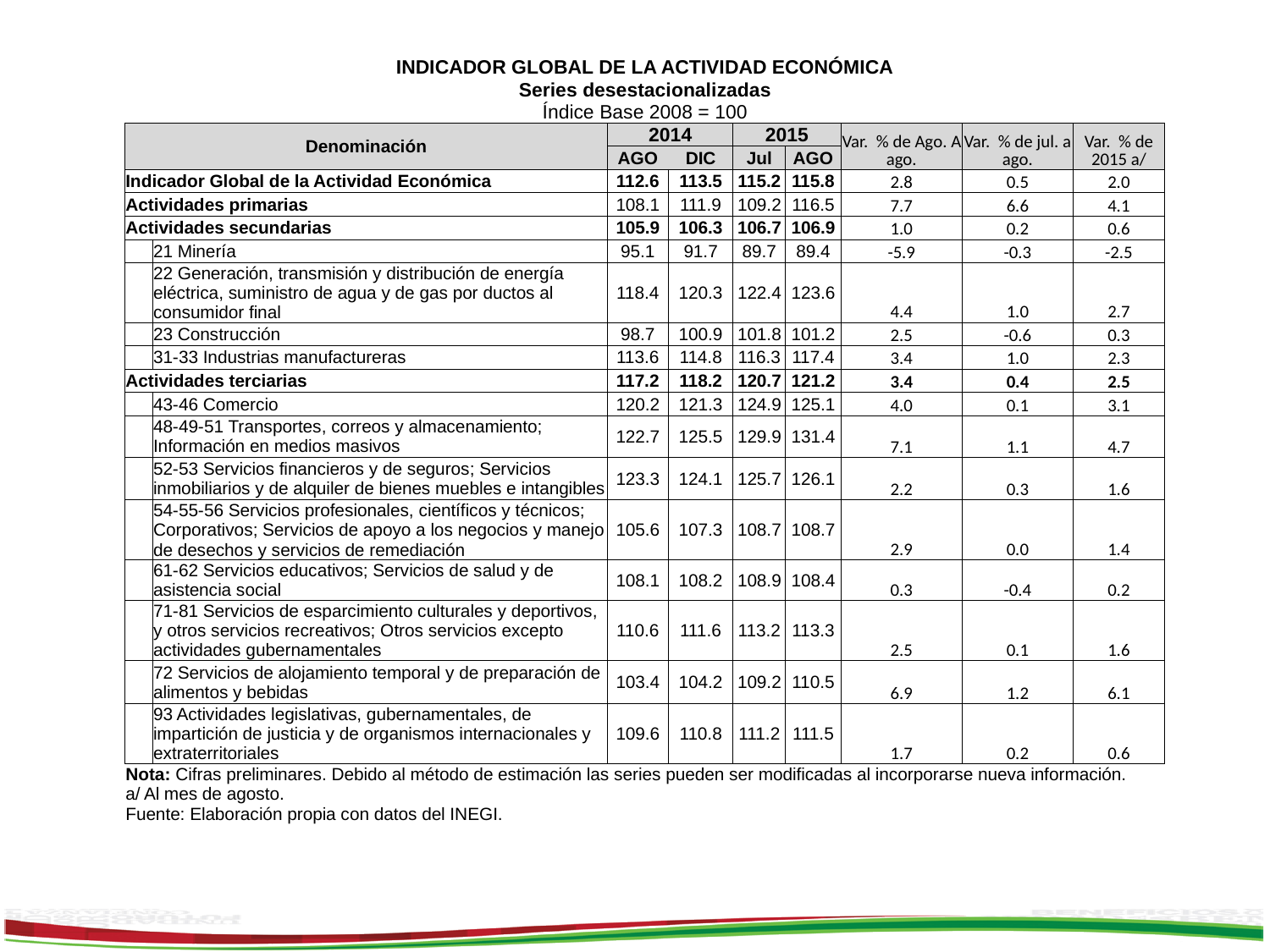

| INDICADOR GLOBAL DE LA ACTIVIDAD ECONÓMICA |  |  |  |  |  |  |  |  |
| --- | --- | --- | --- | --- | --- | --- | --- | --- |
| Series desestacionalizadas |  |  |  |  |  |  |  |  |
| Índice Base 2008 = 100 |  |  |  |  |  |  |  |  |
| Denominación |  | 2014 |  | 2015 |  | Var. % de Ago. A ago. | Var. % de jul. a ago. | Var. % de 2015 a/ |
|  |  | AGO | DIC | Jul | AGO |  |  |  |
| Indicador Global de la Actividad Económica |  | 112.6 | 113.5 | 115.2 | 115.8 | 2.8 | 0.5 | 2.0 |
| Actividades primarias |  | 108.1 | 111.9 | 109.2 | 116.5 | 7.7 | 6.6 | 4.1 |
| Actividades secundarias |  | 105.9 | 106.3 | 106.7 | 106.9 | 1.0 | 0.2 | 0.6 |
|  | 21 Minería | 95.1 | 91.7 | 89.7 | 89.4 | -5.9 | -0.3 | -2.5 |
|  | 22 Generación, transmisión y distribución de energía eléctrica, suministro de agua y de gas por ductos al consumidor final | 118.4 | 120.3 | 122.4 | 123.6 | 4.4 | 1.0 | 2.7 |
|  | 23 Construcción | 98.7 | 100.9 | 101.8 | 101.2 | 2.5 | -0.6 | 0.3 |
|  | 31-33 Industrias manufactureras | 113.6 | 114.8 | 116.3 | 117.4 | 3.4 | 1.0 | 2.3 |
| Actividades terciarias |  | 117.2 | 118.2 | 120.7 | 121.2 | 3.4 | 0.4 | 2.5 |
|  | 43-46 Comercio | 120.2 | 121.3 | 124.9 | 125.1 | 4.0 | 0.1 | 3.1 |
|  | 48-49-51 Transportes, correos y almacenamiento; Información en medios masivos | 122.7 | 125.5 | 129.9 | 131.4 | 7.1 | 1.1 | 4.7 |
|  | 52-53 Servicios financieros y de seguros; Servicios inmobiliarios y de alquiler de bienes muebles e intangibles | 123.3 | 124.1 | 125.7 | 126.1 | 2.2 | 0.3 | 1.6 |
|  | 54-55-56 Servicios profesionales, científicos y técnicos; Corporativos; Servicios de apoyo a los negocios y manejo de desechos y servicios de remediación | 105.6 | 107.3 | 108.7 | 108.7 | 2.9 | 0.0 | 1.4 |
|  | 61-62 Servicios educativos; Servicios de salud y de asistencia social | 108.1 | 108.2 | 108.9 | 108.4 | 0.3 | -0.4 | 0.2 |
|  | 71-81 Servicios de esparcimiento culturales y deportivos, y otros servicios recreativos; Otros servicios excepto actividades gubernamentales | 110.6 | 111.6 | 113.2 | 113.3 | 2.5 | 0.1 | 1.6 |
|  | 72 Servicios de alojamiento temporal y de preparación de alimentos y bebidas | 103.4 | 104.2 | 109.2 | 110.5 | 6.9 | 1.2 | 6.1 |
|  | 93 Actividades legislativas, gubernamentales, de impartición de justicia y de organismos internacionales y extraterritoriales | 109.6 | 110.8 | 111.2 | 111.5 | 1.7 | 0.2 | 0.6 |
| Nota: Cifras preliminares. Debido al método de estimación las series pueden ser modificadas al incorporarse nueva información. a/ Al mes de agosto. |  |  |  |  |  |  |  |  |
| Fuente: Elaboración propia con datos del INEGI. |  |  |  |  |  |  |  |  |